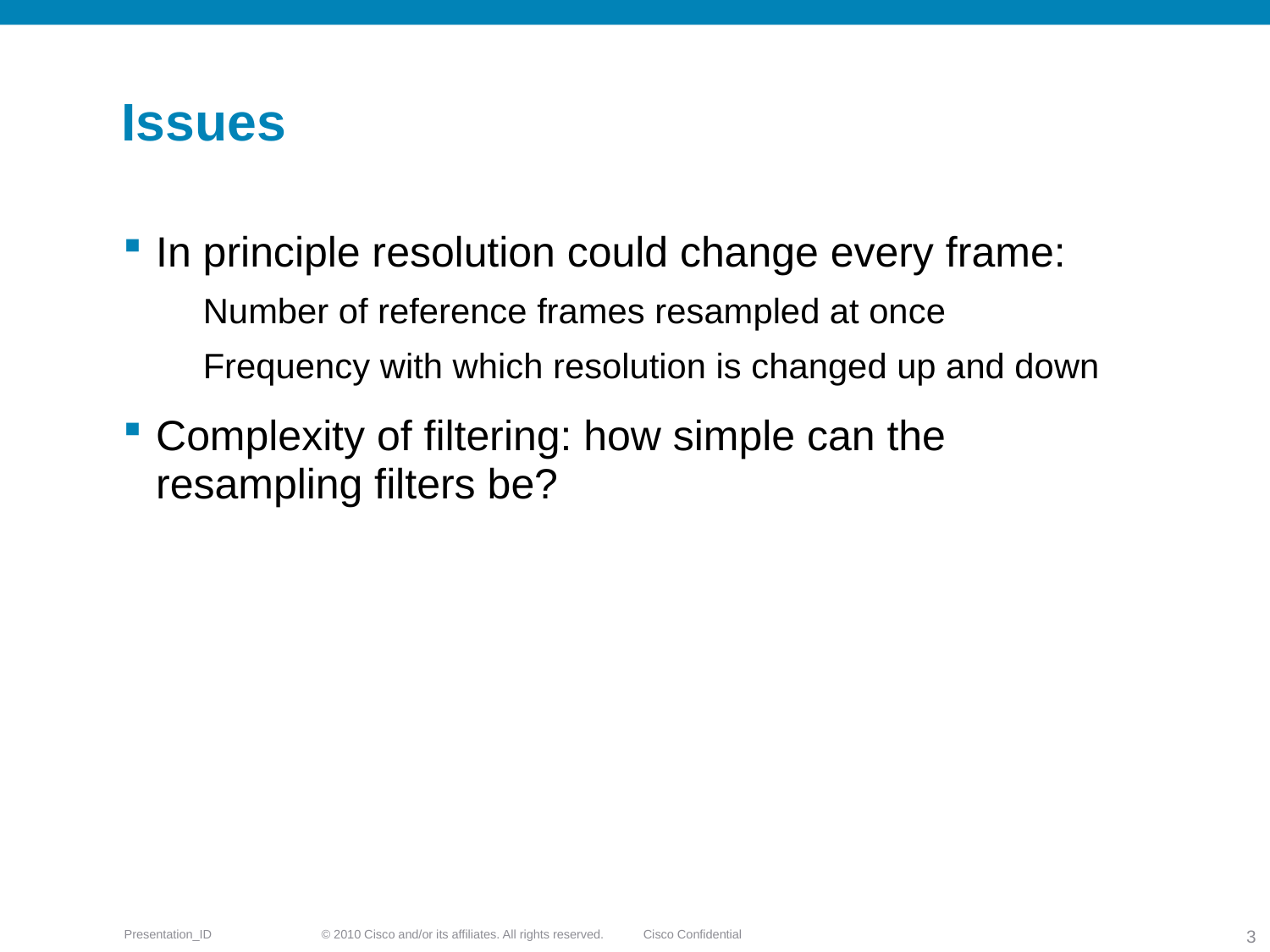

# Issues

In principle resolution could change every frame:
Number of reference frames resampled at once
Frequency with which resolution is changed up and down
Complexity of filtering: how simple can the resampling filters be?